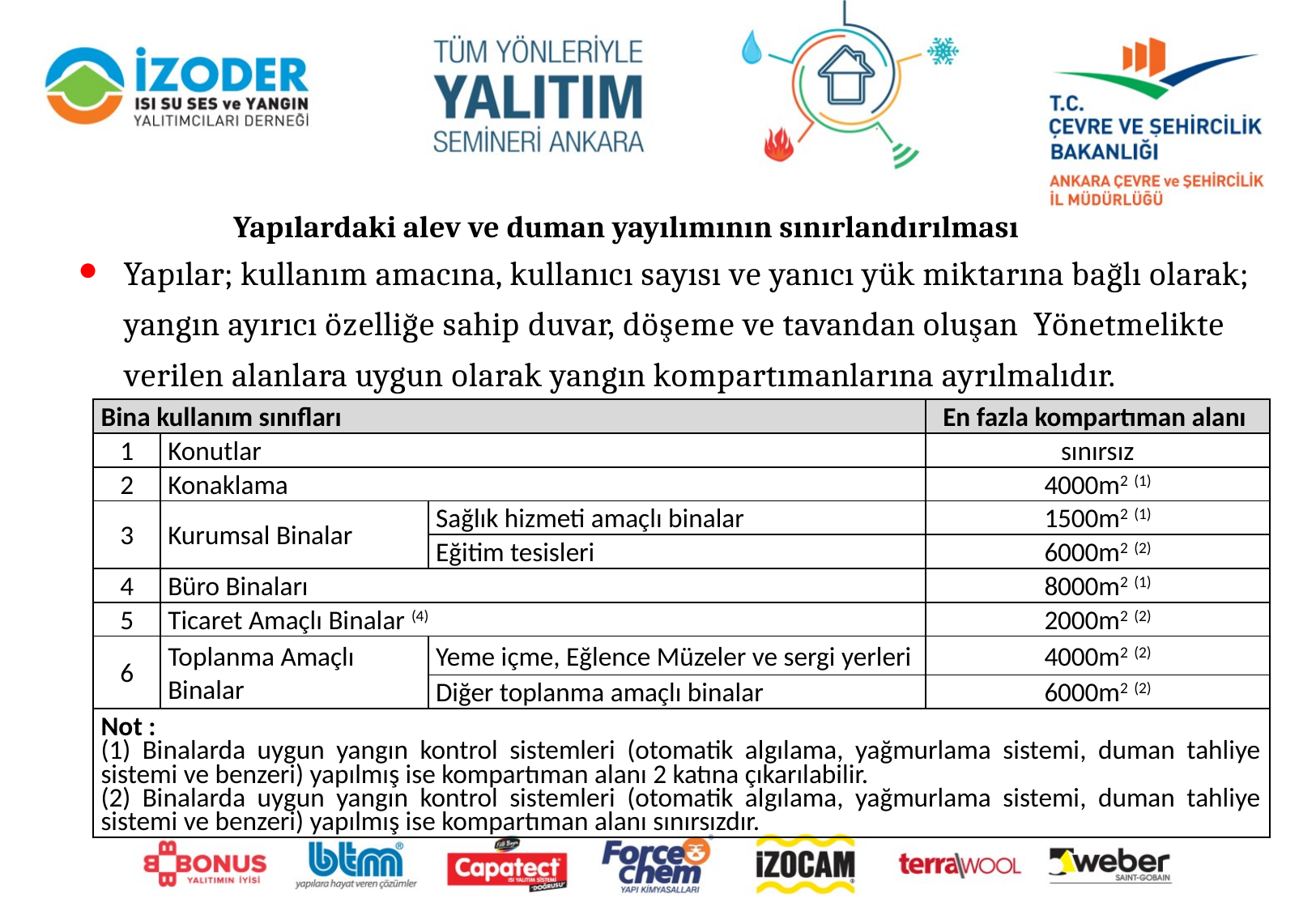

Yapılardaki alev ve duman yayılımının sınırlandırılması
Yapılar; kullanım amacına, kullanıcı sayısı ve yanıcı yük miktarına bağlı olarak; yangın ayırıcı özelliğe sahip duvar, döşeme ve tavandan oluşan  Yönetmelikte verilen alanlara uygun olarak yangın kompartımanlarına ayrılmalıdır.
| Bina kullanım sınıfları |  |  | En fazla kompartıman alanı |
| --- | --- | --- | --- |
| 1 | Konutlar |  | sınırsız |
| 2 | Konaklama |  | 4000m2 (1) |
| 3 | Kurumsal Binalar | Sağlık hizmeti amaçlı binalar | 1500m2 (1) |
|  |  | Eğitim tesisleri | 6000m2 (2) |
| 4 | Büro Binaları |  | 8000m2 (1) |
| 5 | Ticaret Amaçlı Binalar (4) |  | 2000m2 (2) |
| 6 | Toplanma Amaçlı Binalar | Yeme içme, Eğlence Müzeler ve sergi yerleri | 4000m2 (2) |
|  |  | Diğer toplanma amaçlı binalar | 6000m2 (2) |
| Not : (1) Binalarda uygun yangın kontrol sistemleri (otomatik algılama, yağmurlama sistemi, duman tahliye sistemi ve benzeri) yapılmış ise kompartıman alanı 2 katına çıkarılabilir. (2) Binalarda uygun yangın kontrol sistemleri (otomatik algılama, yağmurlama sistemi, duman tahliye sistemi ve benzeri) yapılmış ise kompartıman alanı sınırsızdır. |  |  |  |